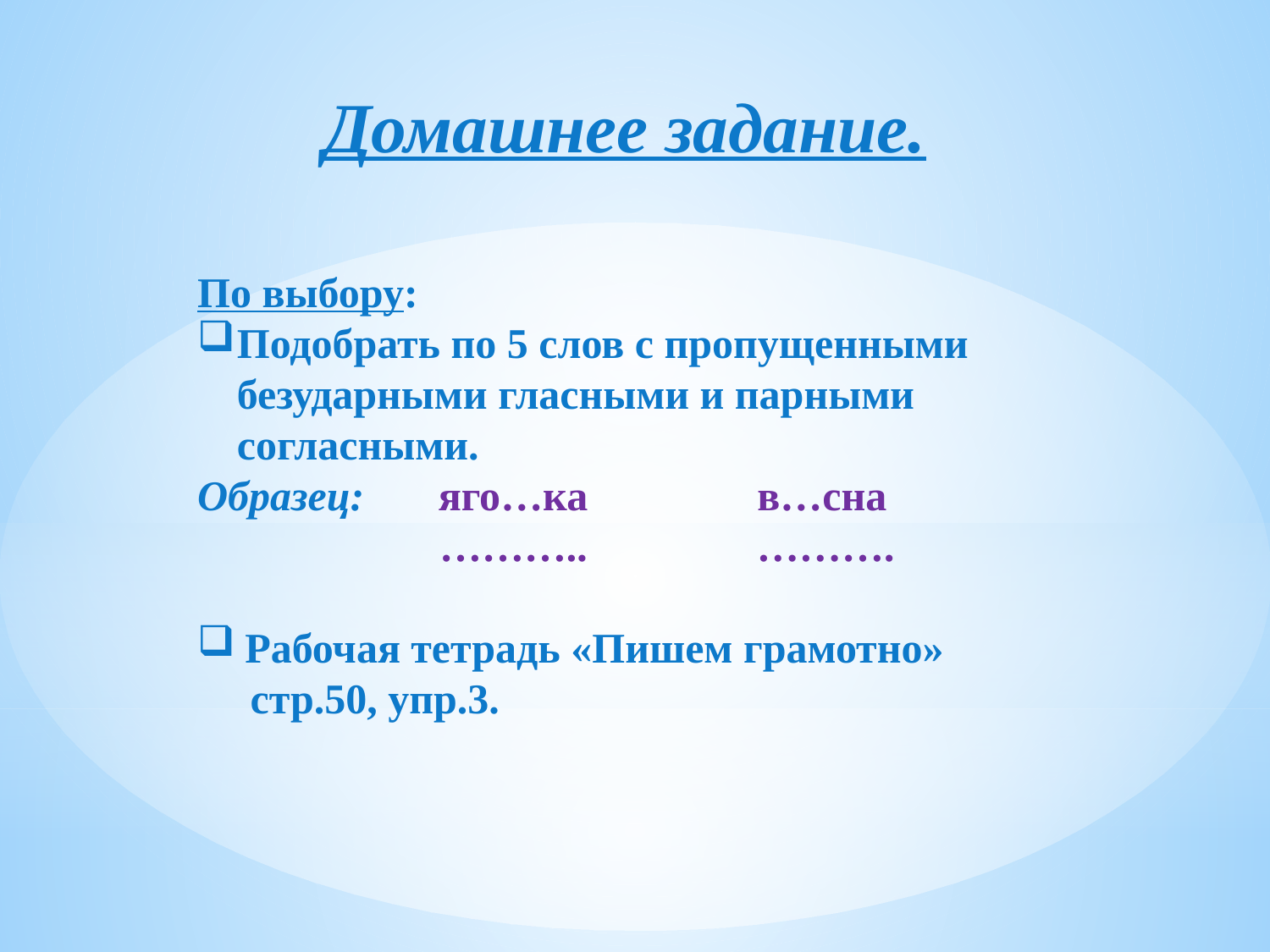

Домашнее задание.
По выбору:
Подобрать по 5 слов с пропущенными безударными гласными и парными согласными.
Образец:       яго…ка                в…сна
                       ………..                ……….

Рабочая тетрадь «Пишем грамотно»
     стр.50, упр.3.